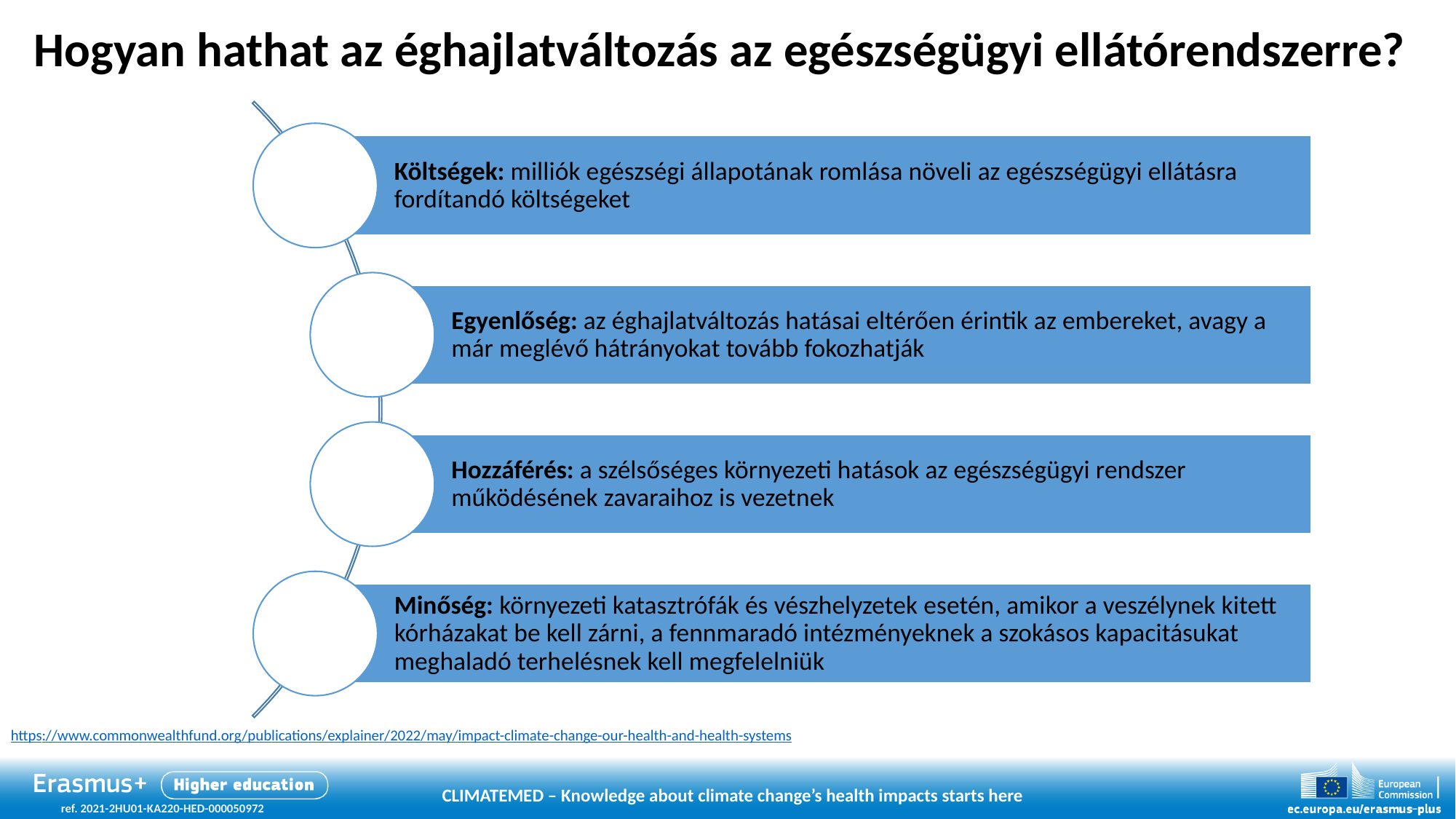

# Hogyan hathat az éghajlatváltozás az egészségügyi ellátórendszerre?
Költségek: milliók egészségi állapotának romlása növeli az egészségügyi ellátásra fordítandó költségeket
Egyenlőség: az éghajlatváltozás hatásai eltérően érintik az embereket, avagy a már meglévő hátrányokat tovább fokozhatják
Hozzáférés: a szélsőséges környezeti hatások az egészségügyi rendszer működésének zavaraihoz is vezetnek
Minőség: környezeti katasztrófák és vészhelyzetek esetén, amikor a veszélynek kitett kórházakat be kell zárni, a fennmaradó intézményeknek a szokásos kapacitásukat meghaladó terhelésnek kell megfelelniük
https://www.commonwealthfund.org/publications/explainer/2022/may/impact-climate-change-our-health-and-health-systems